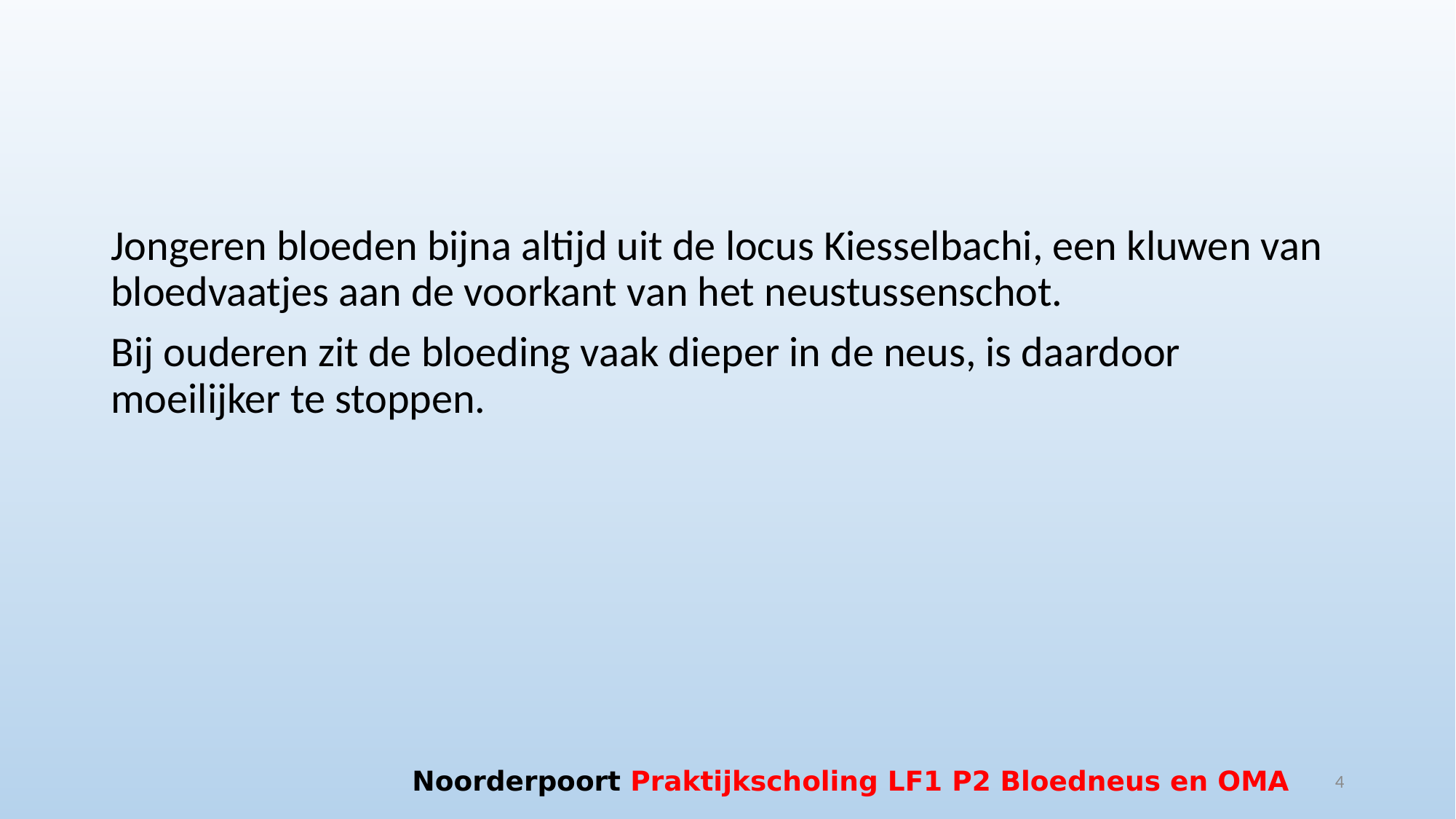

#
Jongeren bloeden bijna altijd uit de locus Kiesselbachi, een kluwen van bloedvaatjes aan de voorkant van het neustussenschot.
Bij ouderen zit de bloeding vaak dieper in de neus, is daardoor moeilijker te stoppen.
Noorderpoort Praktijkscholing LF1 P2 Bloedneus en OMA
4